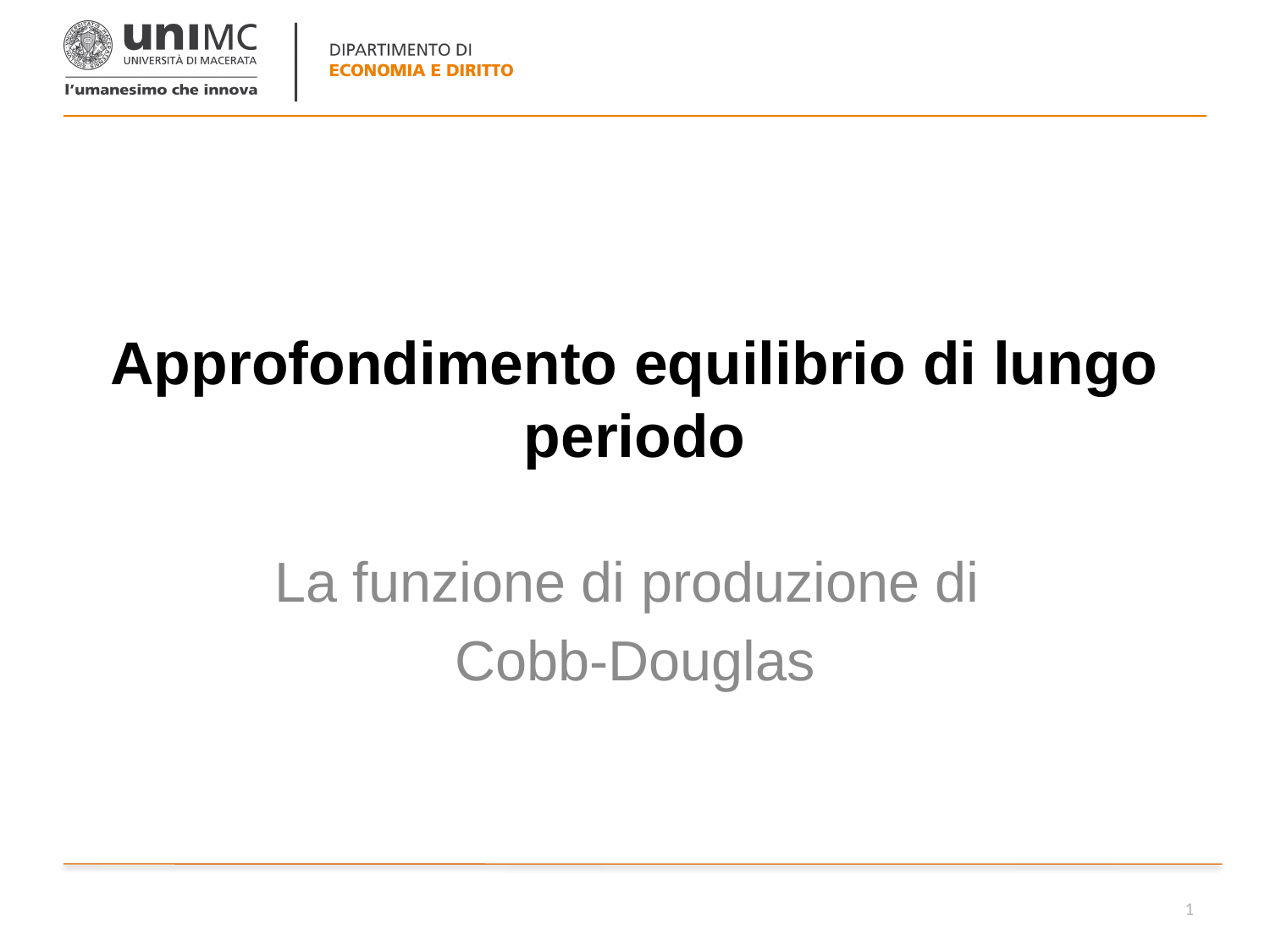

1
# Approfondimento equilibrio di lungo periodo
La funzione di produzione di
Cobb-Douglas